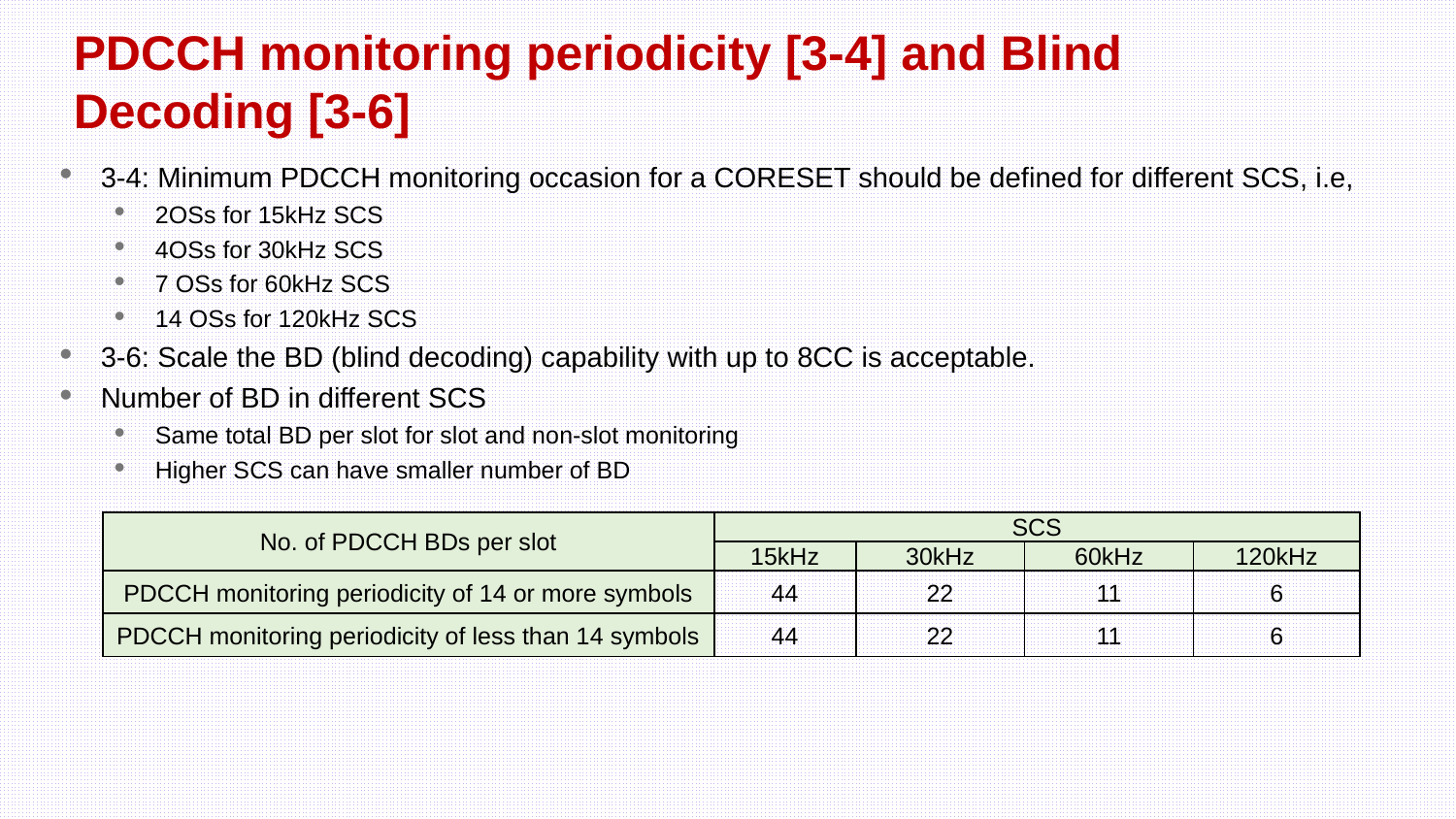

# PDCCH monitoring periodicity [3-4] and Blind Decoding [3-6]
3-4: Minimum PDCCH monitoring occasion for a CORESET should be defined for different SCS, i.e,
2OSs for 15kHz SCS
4OSs for 30kHz SCS
7 OSs for 60kHz SCS
14 OSs for 120kHz SCS
3-6: Scale the BD (blind decoding) capability with up to 8CC is acceptable.
Number of BD in different SCS
Same total BD per slot for slot and non-slot monitoring
Higher SCS can have smaller number of BD
| No. of PDCCH BDs per slot | SCS |  |  |  |
| --- | --- | --- | --- | --- |
|  | 15kHz | 30kHz | 60kHz | 120kHz |
| PDCCH monitoring periodicity of 14 or more symbols | 44 | 22 | 11 | 6 |
| PDCCH monitoring periodicity of less than 14 symbols | 44 | 22 | 11 | 6 |